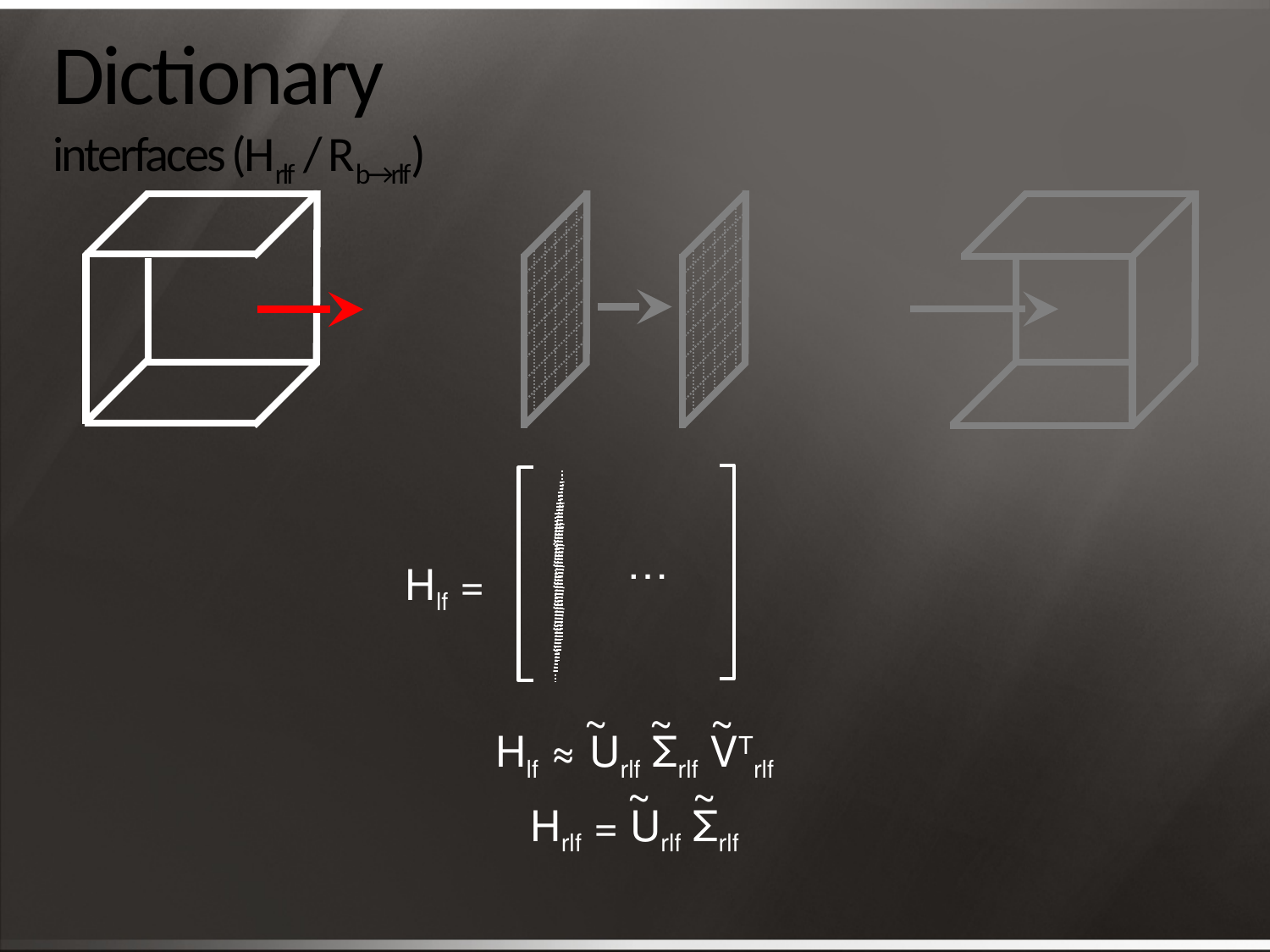

# Dictionary interfaces (Hrlf / Rb→rlf)

…
Hlf =
~
~
~
Hlf ≈ Urlf Σrlf VTrlf
~
~
Hrlf = Urlf Σrlf